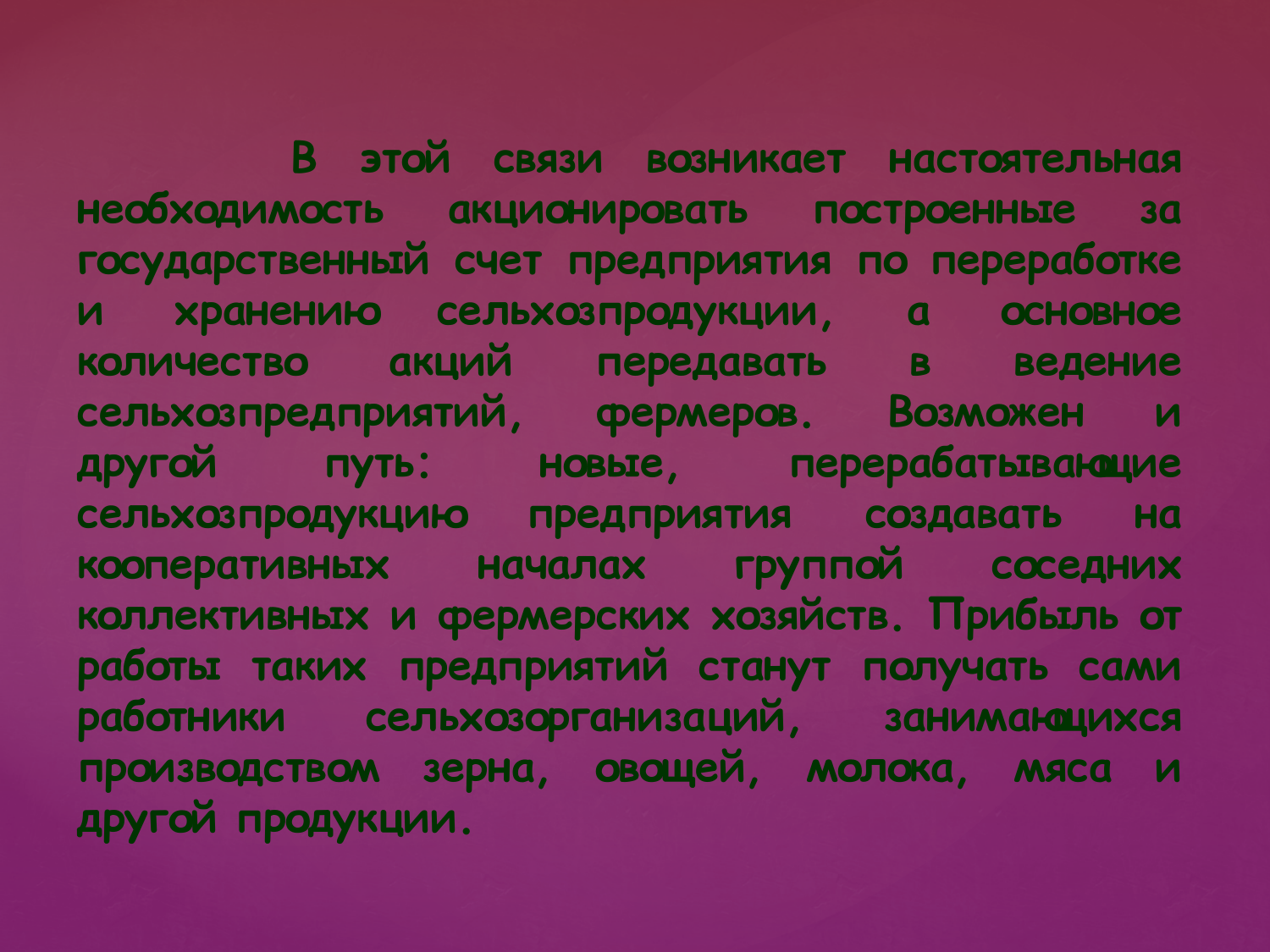

В этой связи возникает настоятельная необходимость акционировать построенные за государственный счет предприятия по переработке и хранению сельхозпродукции, а основное количество акций передавать в ведение сельхозпредприятий, фермеров. Возможен и другой путь: новые, перерабатывающие сельхозпродукцию предприятия создавать на кооперативных началах группой соседних коллективных и фермерских хозяйств. Прибыль от работы таких предприятий станут получать сами работники сельхозорганизаций, занимающихся производством зерна, овощей, молока, мяса и другой продукции.